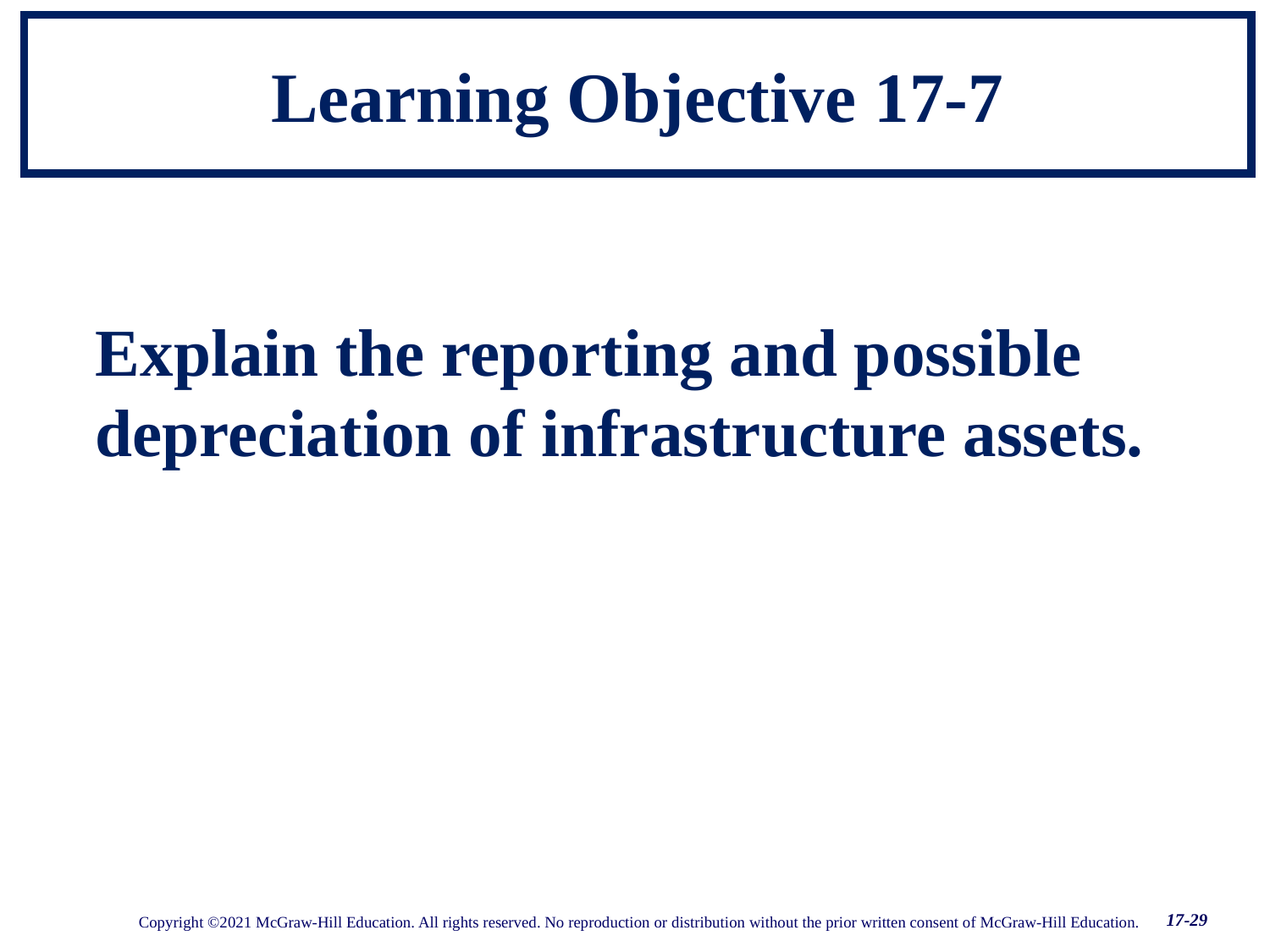

# Learning Objective 17-7

Explain the reporting and possible depreciation of infrastructure assets.

17-29
Copyright ©2021 McGraw-Hill Education. All rights reserved. No reproduction or distribution without the prior written consent of McGraw-Hill Education.